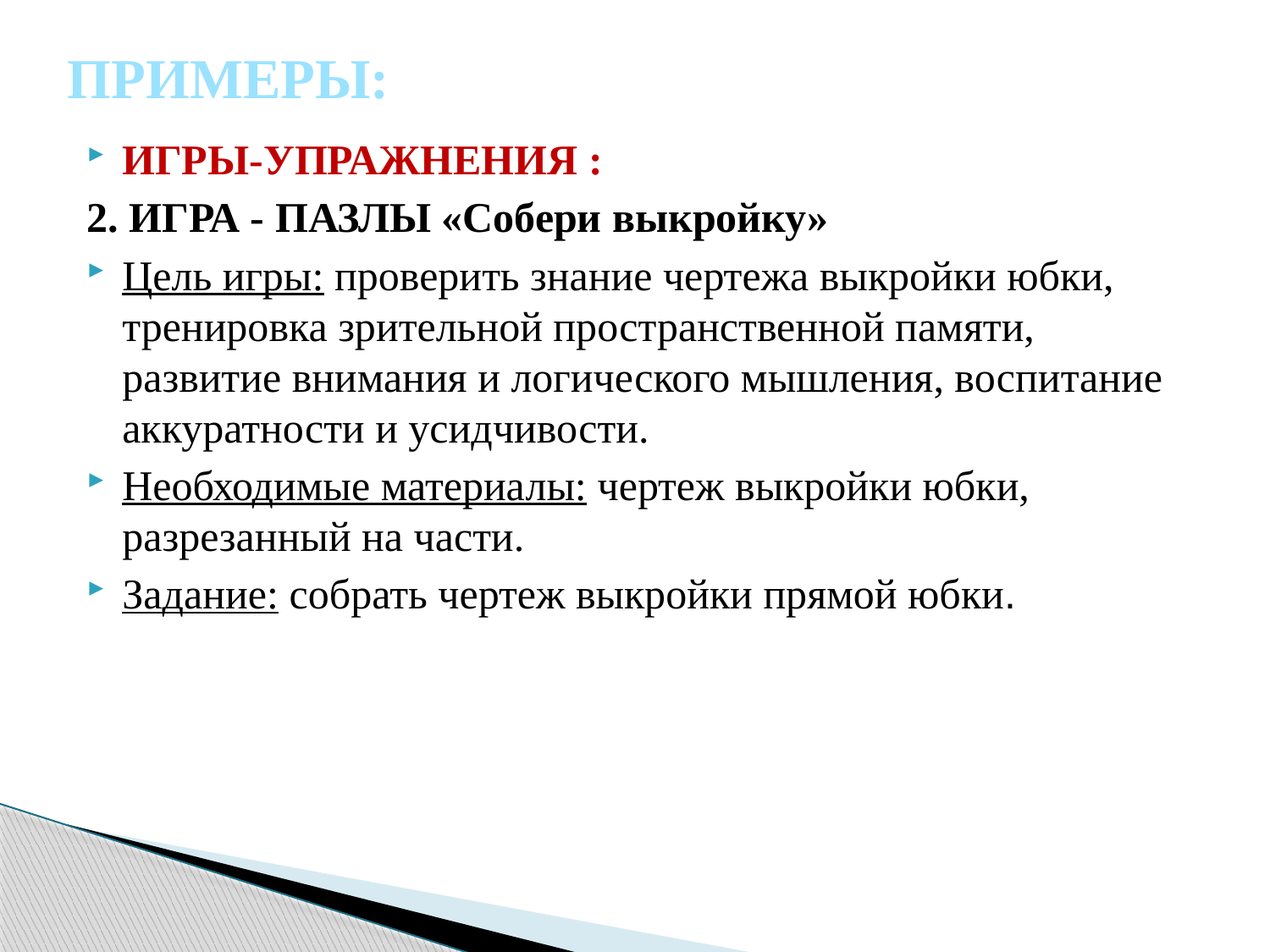

ПРИМЕРЫ:
ИГРЫ-УПРАЖНЕНИЯ :
2. ИГРА - ПАЗЛЫ «Собери выкройку»
Цель игры: проверить знание чертежа выкройки юбки, тренировка зрительной пространственной памяти, развитие внимания и логического мышления, воспитание аккуратности и усидчивости.
Необходимые материалы: чертеж выкройки юбки, разрезанный на части.
Задание: собрать чертеж выкройки прямой юбки.